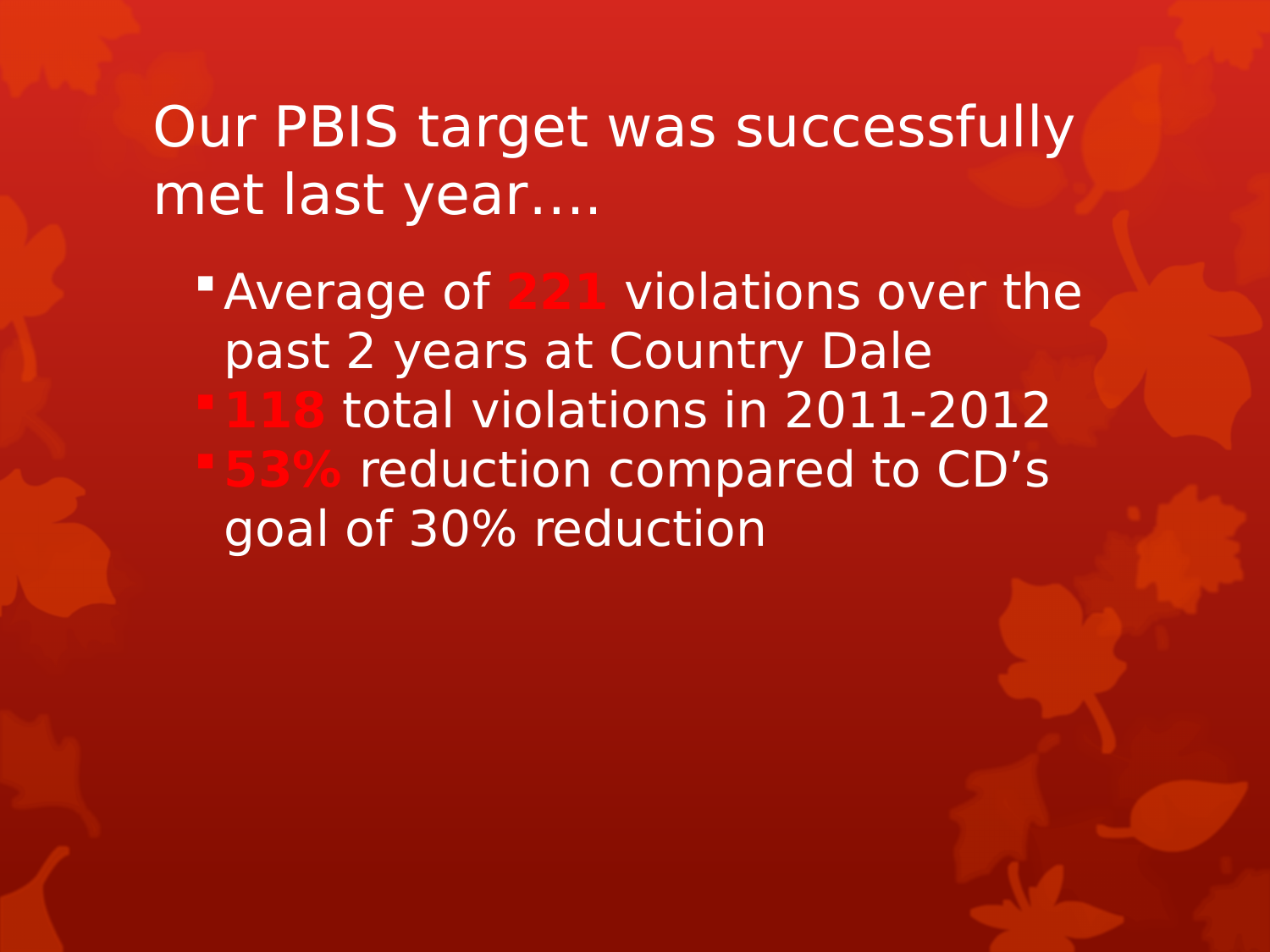

# Our PBIS target was successfully met last year….

Average of 221 violations over the past 2 years at Country Dale
118 total violations in 2011-2012
53% reduction compared to CD’s goal of 30% reduction